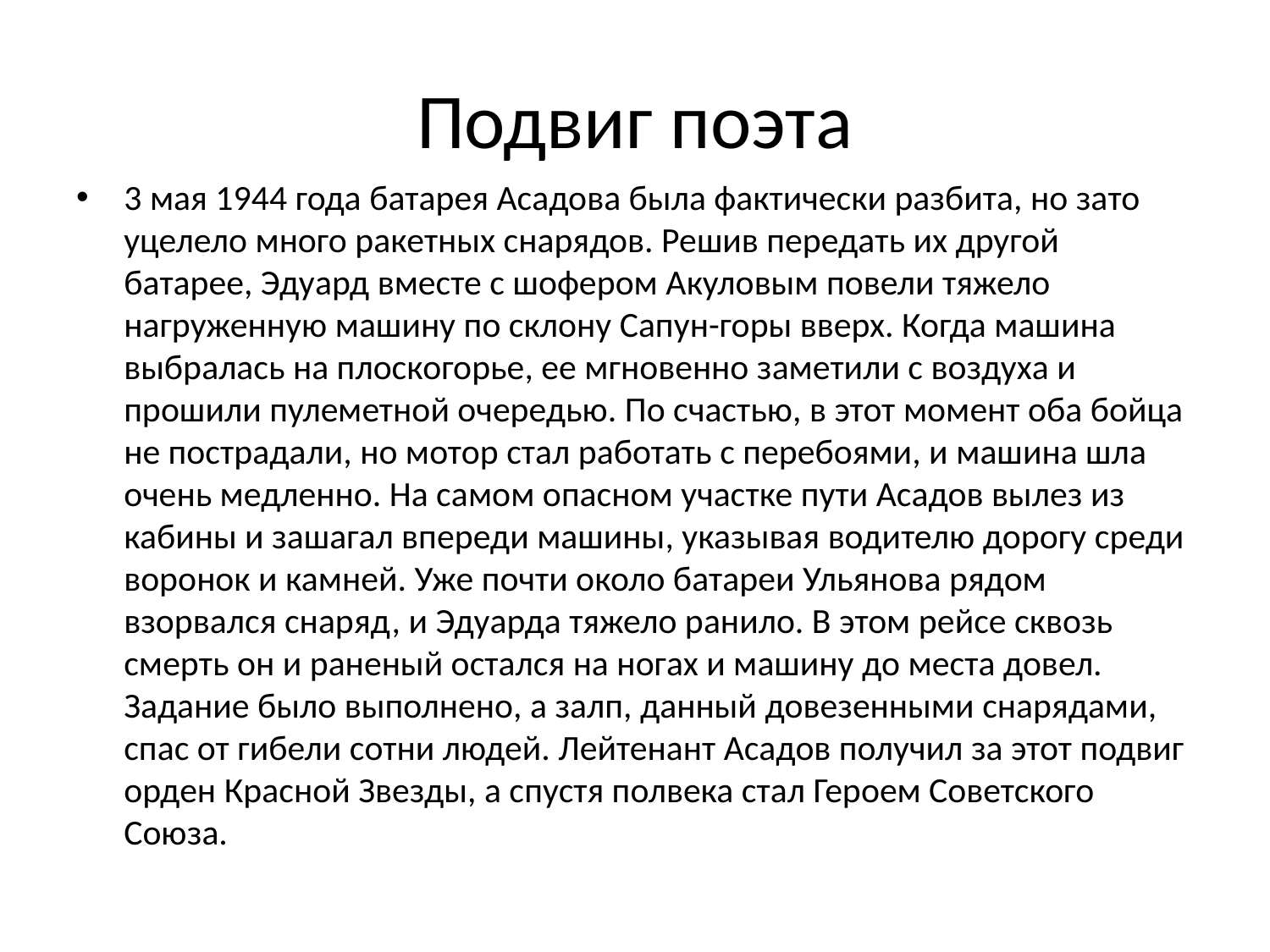

# Подвиг поэта
3 мая 1944 года батарея Асадова была фактически разбита, но зато уцелело много ракетных снарядов. Решив передать их другой батарее, Эдуард вместе с шофером Акуловым повели тяжело нагруженную машину по склону Сапун-горы вверх. Когда машина выбралась на плоскогорье, ее мгновенно заметили с воздуха и прошили пулеметной очередью. По счастью, в этот момент оба бойца не пострадали, но мотор стал работать с перебоями, и машина шла очень медленно. На самом опасном участке пути Асадов вылез из кабины и зашагал впереди машины, указывая водителю дорогу среди воронок и камней. Уже почти около батареи Ульянова рядом взорвался снаряд, и Эдуарда тяжело ранило. В этом рейсе сквозь смерть он и раненый остался на ногах и машину до места довел. Задание было выполнено, а залп, данный довезенными снарядами, спас от гибели сотни людей. Лейтенант Асадов получил за этот подвиг орден Красной Звезды, а спустя полвека стал Героем Советского Союза.